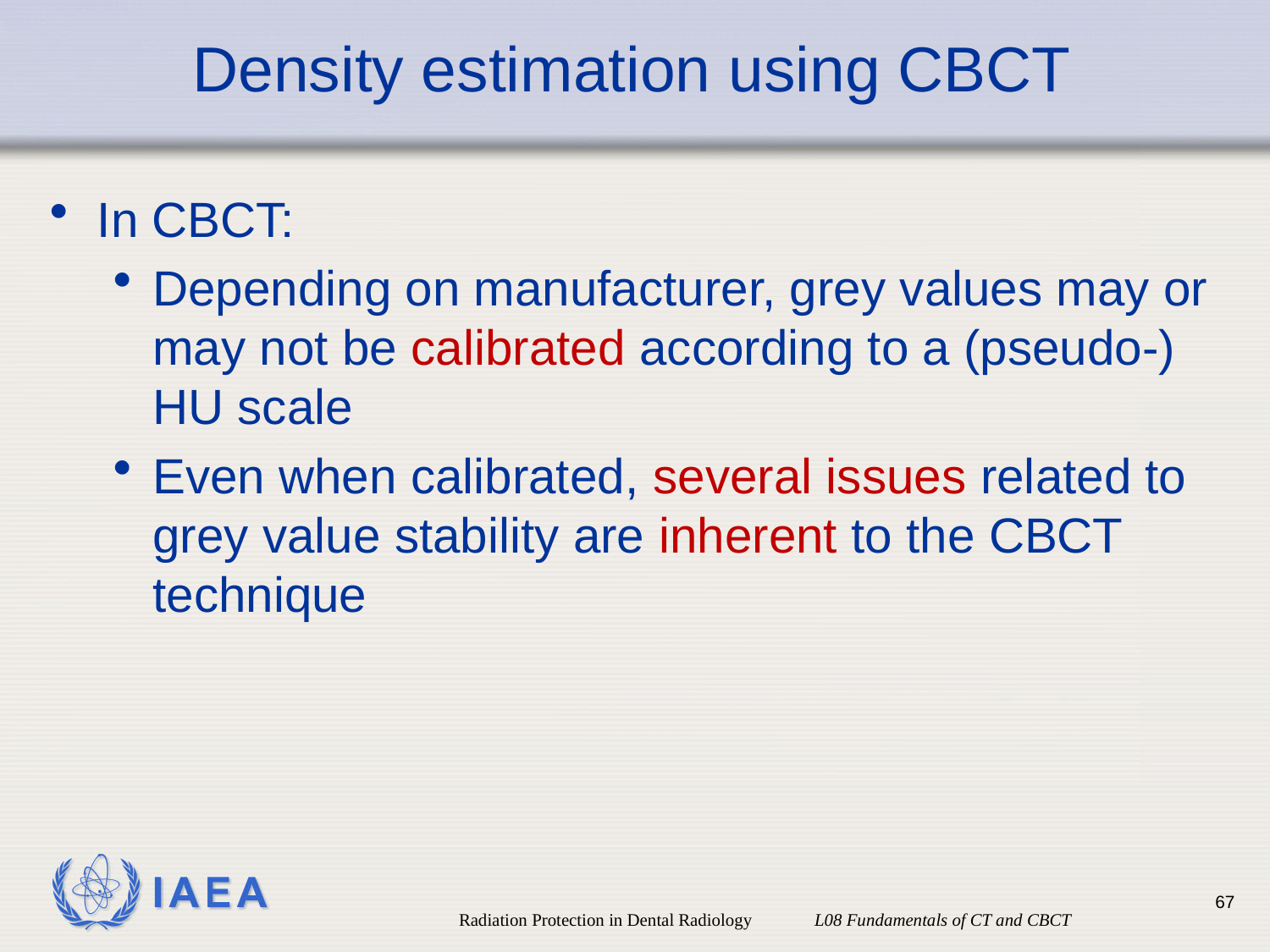

# Density estimation using CBCT
In CBCT:
Depending on manufacturer, grey values may or may not be calibrated according to a (pseudo-) HU scale
Even when calibrated, several issues related to grey value stability are inherent to the CBCT technique

67
Radiation Protection in Dental Radiology              L08 Fundamentals of CT and CBCT